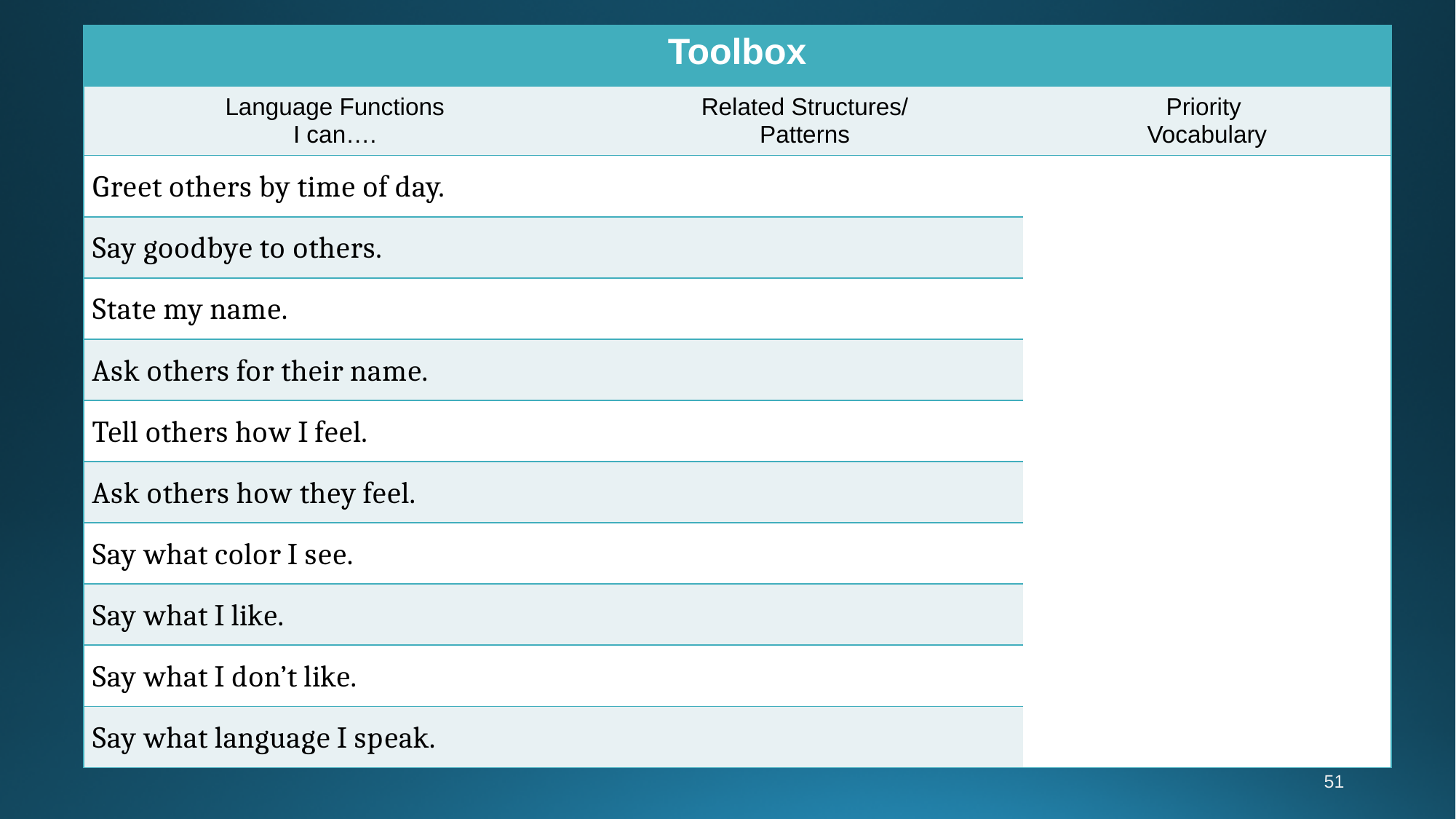

| Toolbox |  |  |
| --- | --- | --- |
| Language Functions I can…. | Related Structures/ Patterns | Priority Vocabulary |
| Greet others by time of day. |  |  |
| Say goodbye to others. |  |  |
| State my name. |  |  |
| Ask others for their name. |  |  |
| Tell others how I feel. |  |  |
| Ask others how they feel. |  |  |
| Say what color I see. |  |  |
| Say what I like. |  |  |
| Say what I don’t like. |  |  |
| Say what language I speak. |  |  |
51